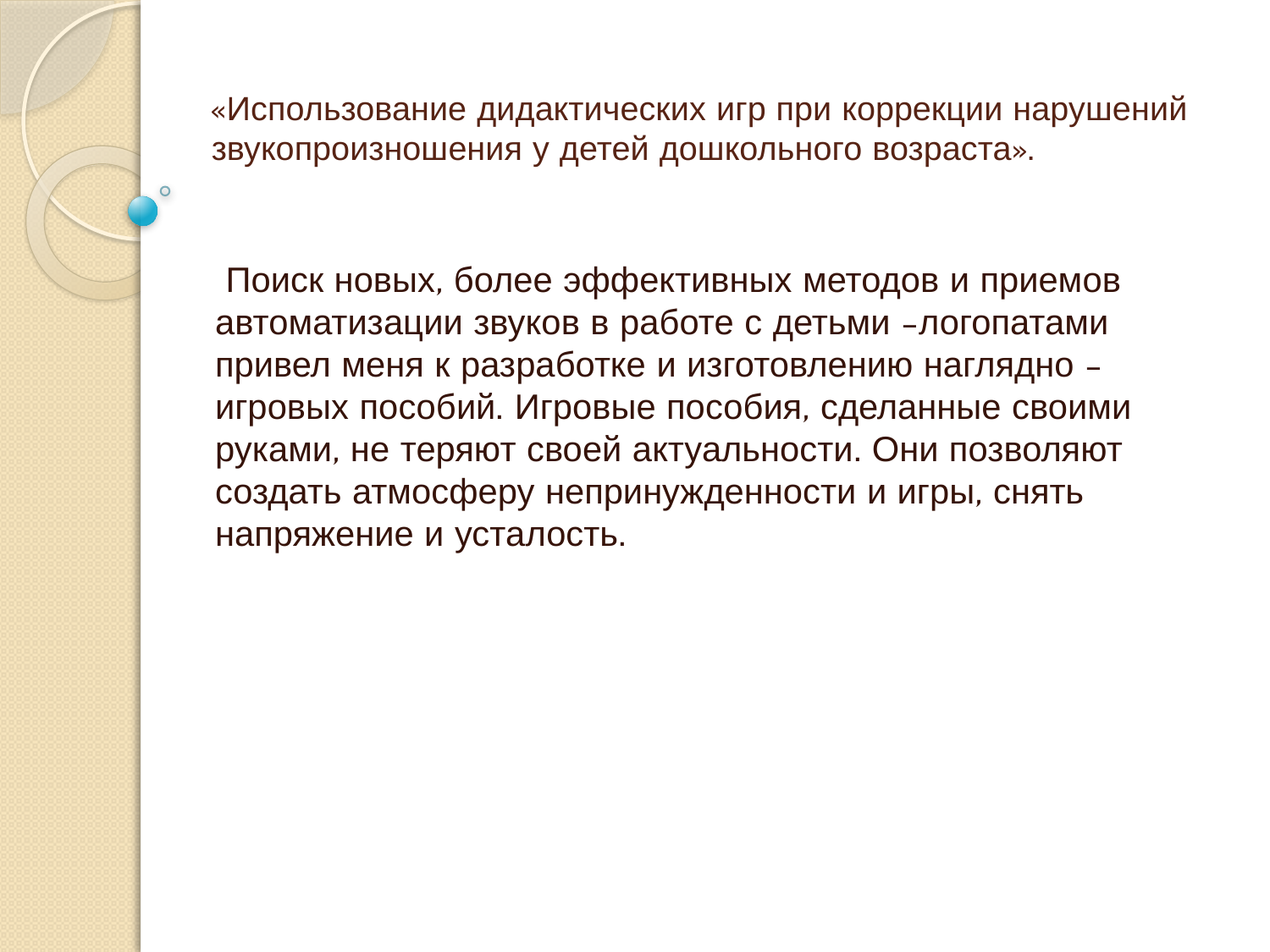

# «Использование дидактических игр при коррекции нарушений звукопроизношения у детей дошкольного возраста».
 Поиск новых, более эффективных методов и приемов автоматизации звуков в работе с детьми –логопатами привел меня к разработке и изготовлению наглядно –игровых пособий. Игровые пособия, сделанные своими руками, не теряют своей актуальности. Они позволяют создать атмосферу непринужденности и игры, снять напряжение и усталость.